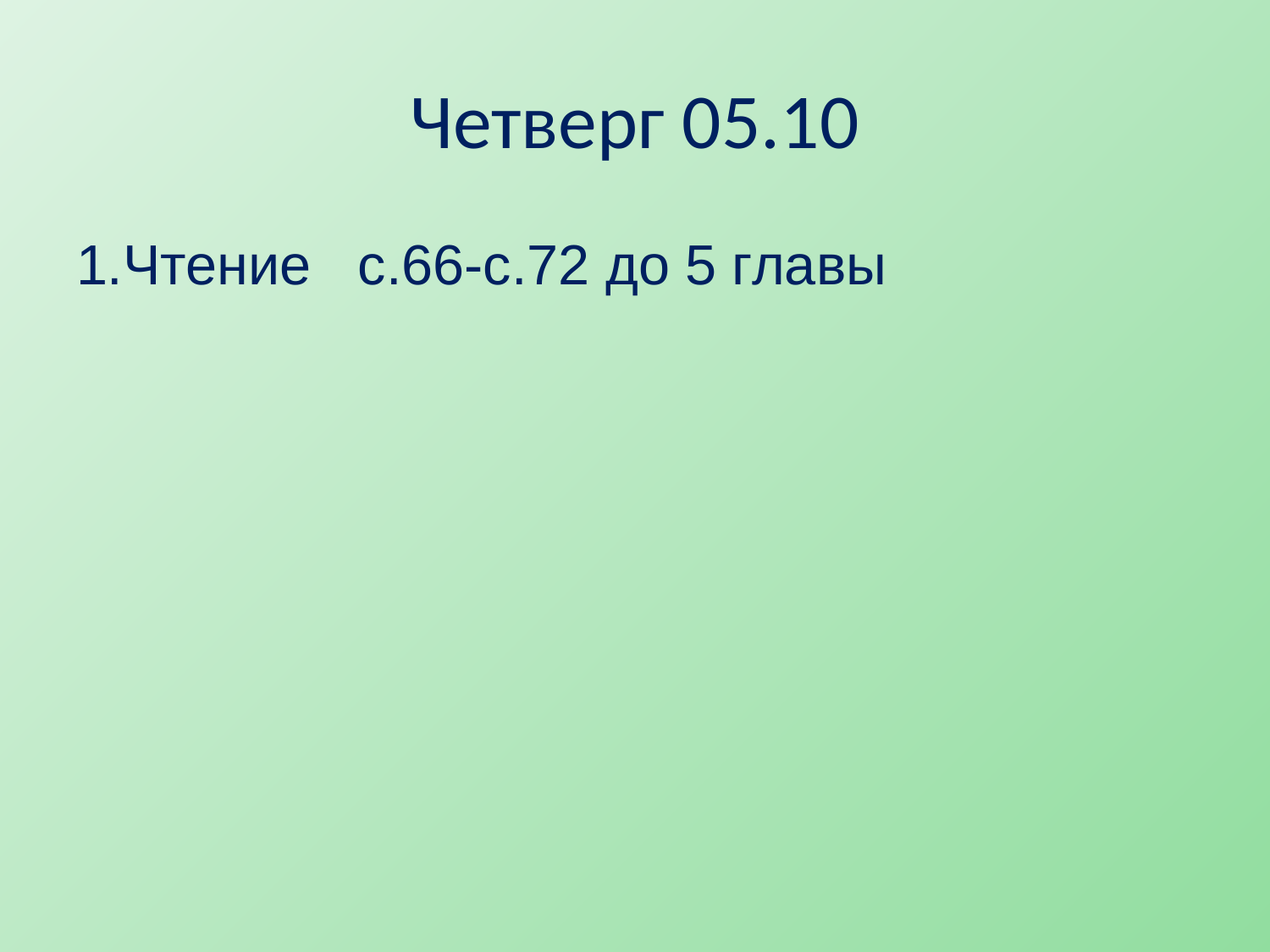

# Четверг 05.10
1.Чтение   с.66-с.72 до 5 главы